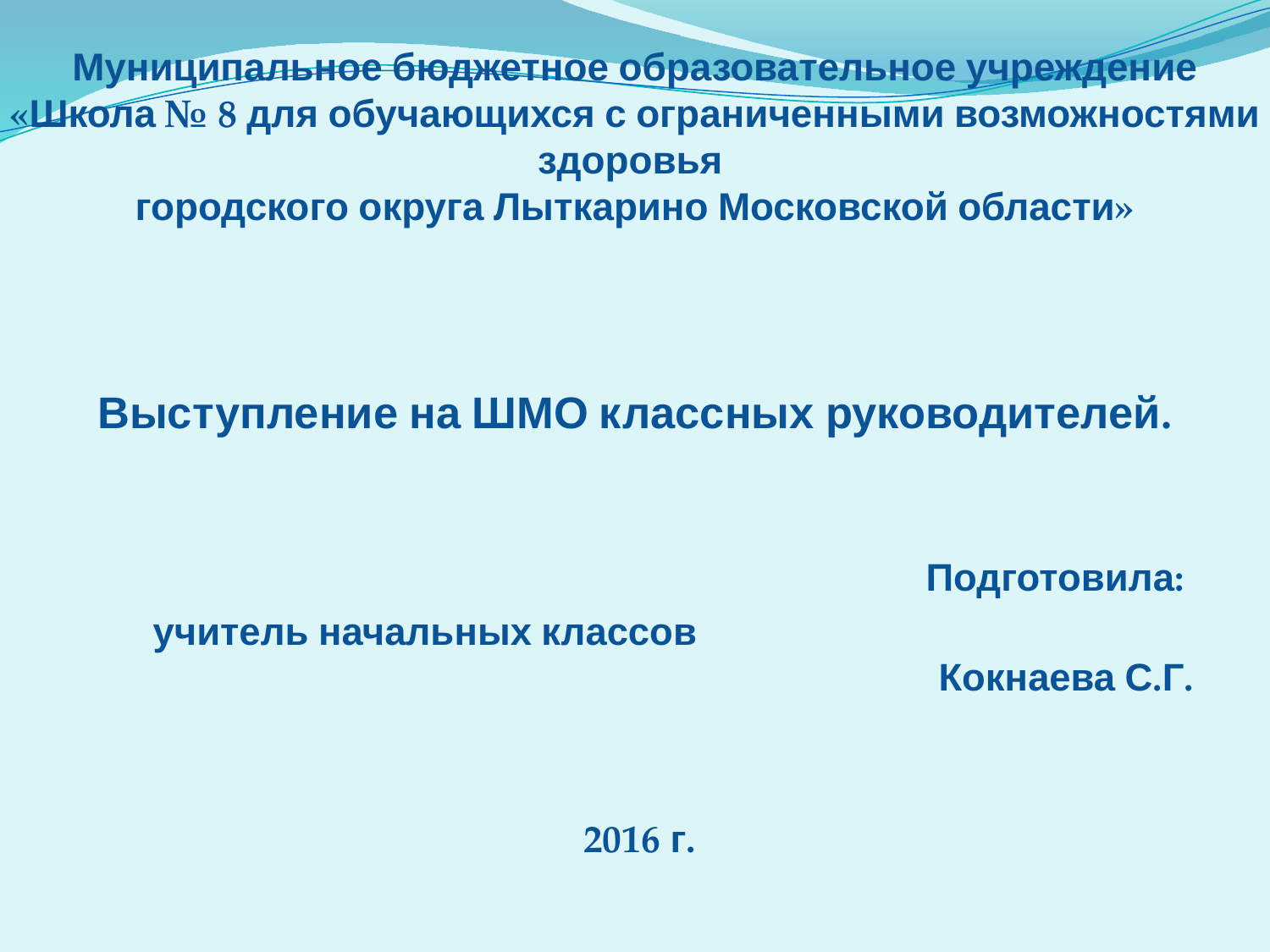

# Муниципальное бюджетное образовательное учреждение «Школа № 8 для обучающихся с ограниченными возможностями здоровья городского округа Лыткарино Московской области»

Выступление на ШМО классных руководителей.

 Подготовила:
учитель начальных классов                                                    Кокнаева С.Г.

 2016 г.